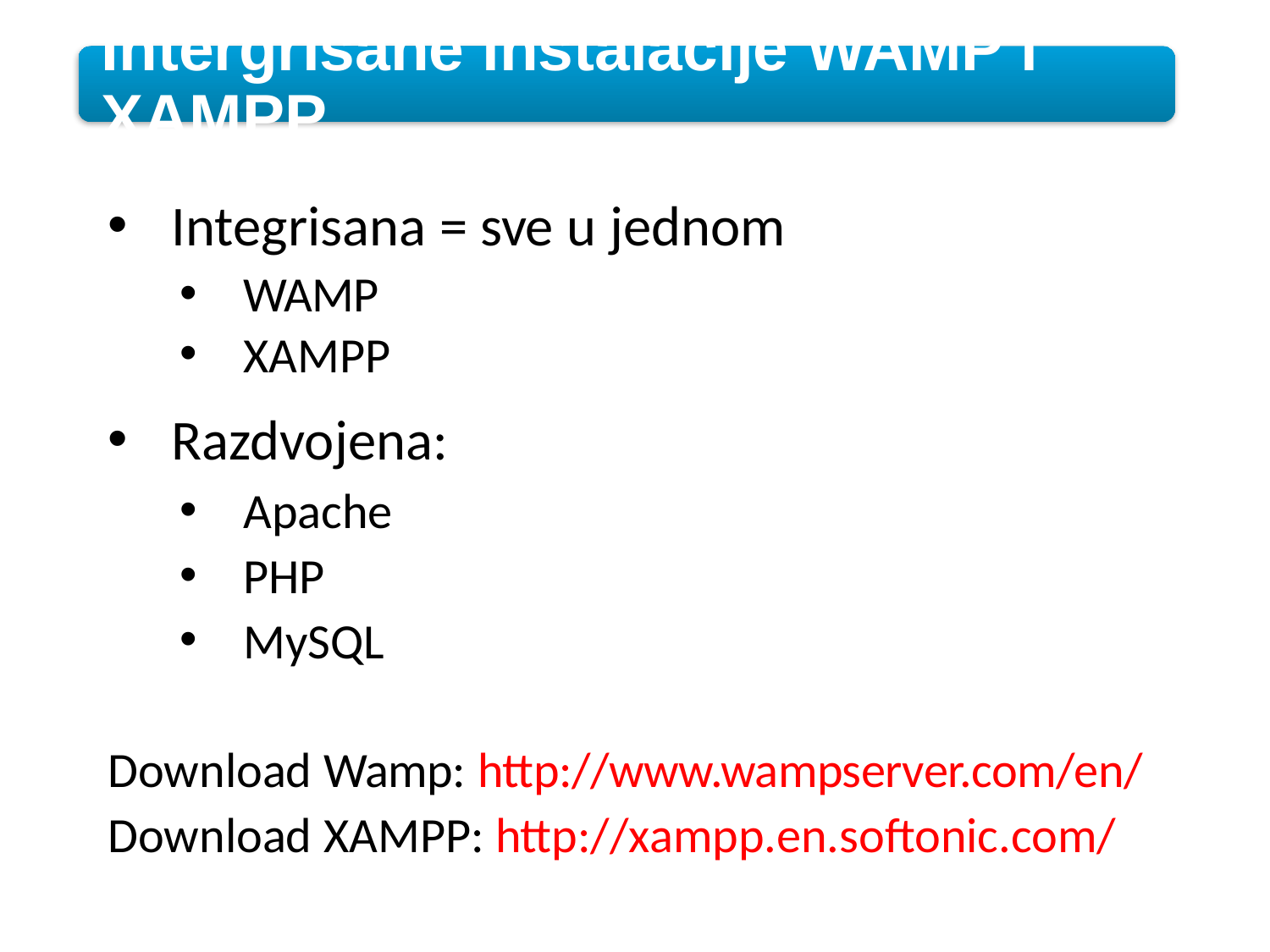

Intergrisane instalacije WAMP i XAMPP
Integrisana = sve u jednom
WAMP
XAMPP
Razdvojena:
Apache
PHP
MySQL
Download Wamp: http://www.wampserver.com/en/
Download XAMPP: http://xampp.en.softonic.com/